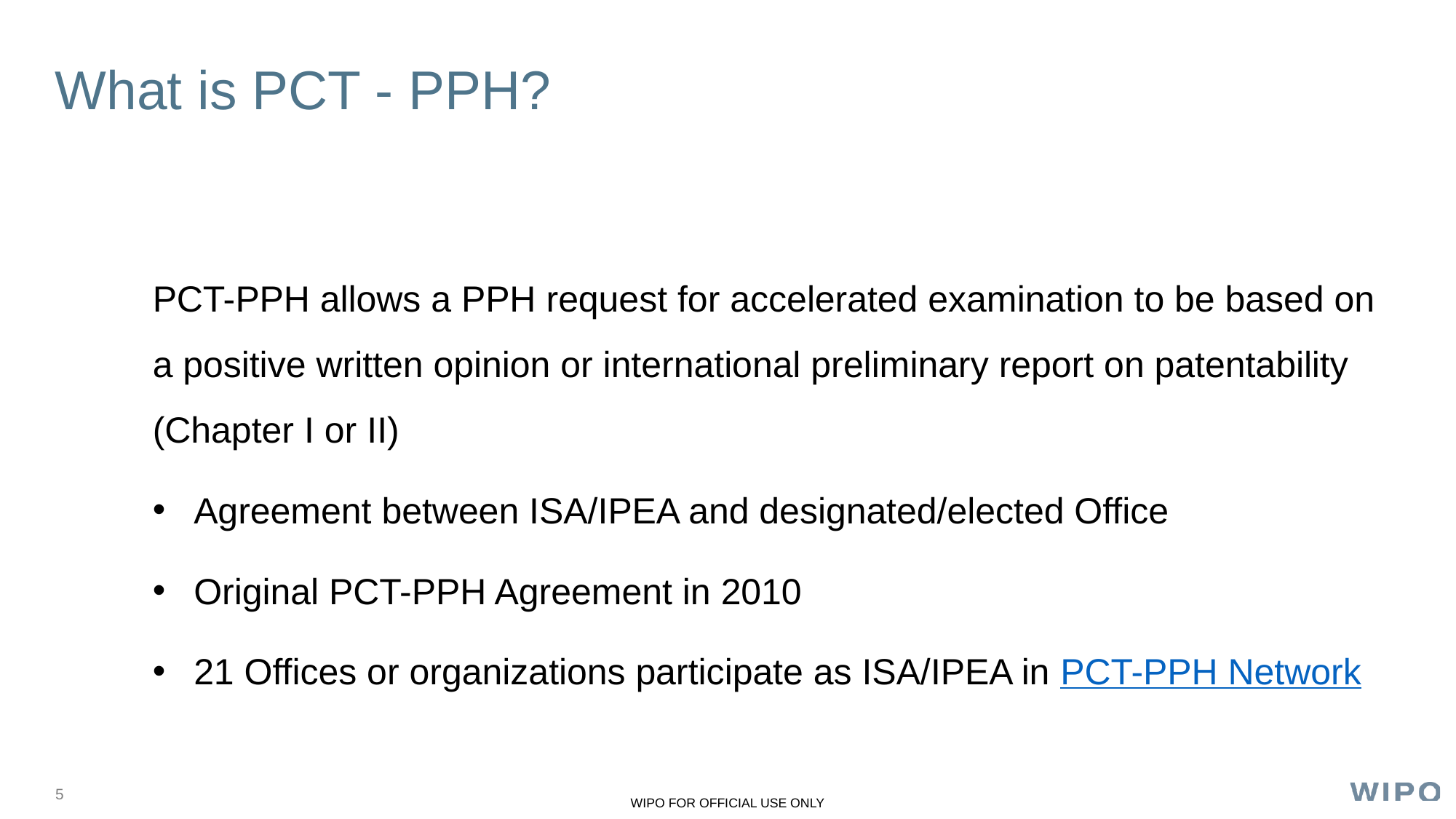

# What is PCT - PPH?
PCT-PPH allows a PPH request for accelerated examination to be based on a positive written opinion or international preliminary report on patentability (Chapter I or II)
Agreement between ISA/IPEA and designated/elected Office
Original PCT-PPH Agreement in 2010
21 Offices or organizations participate as ISA/IPEA in PCT-PPH Network